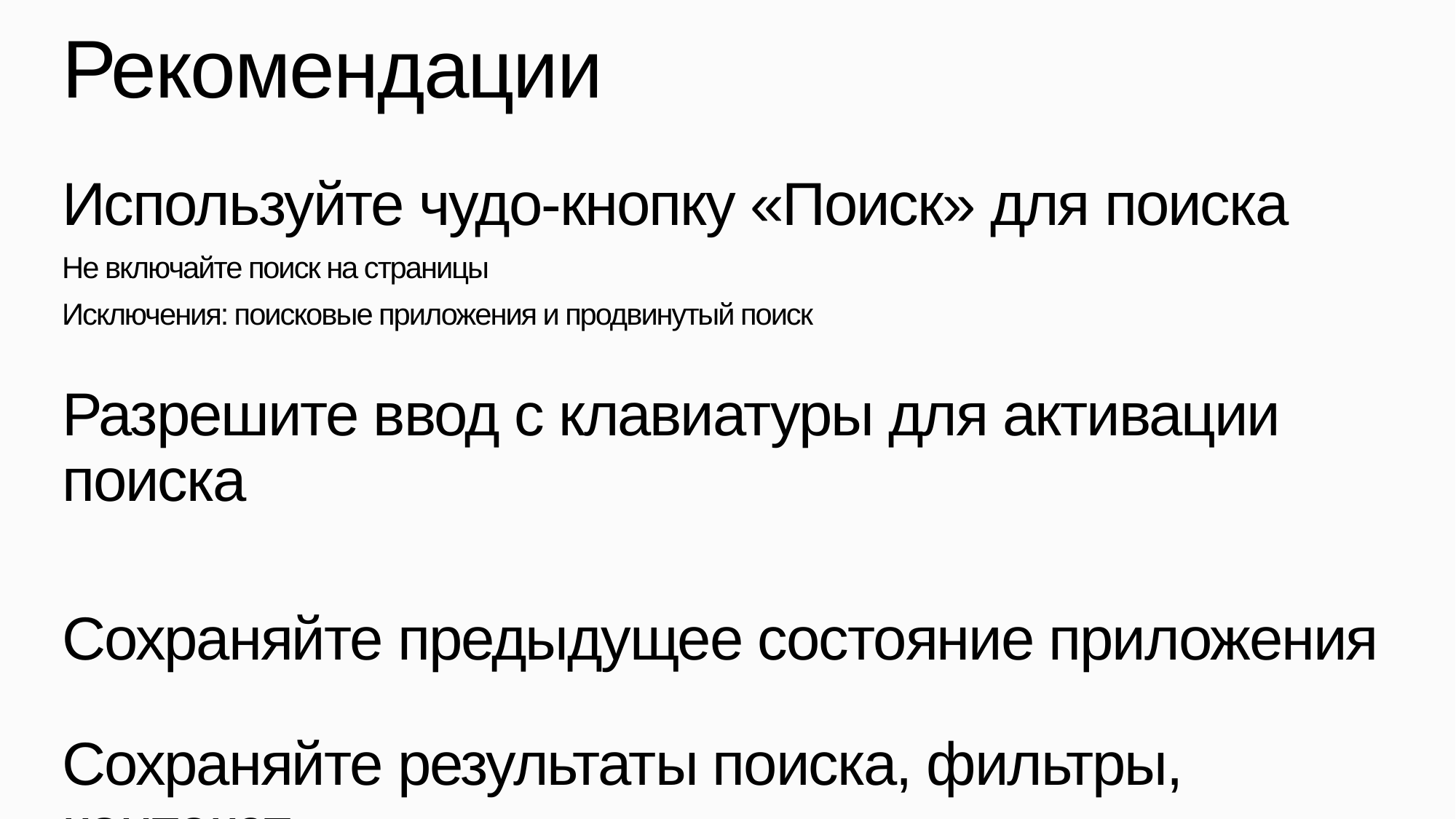

# Рекомендации
Используйте чудо-кнопку «Поиск» для поиска
Не включайте поиск на страницы
Исключения: поисковые приложения и продвинутый поиск

Разрешите ввод с клавиатуры для активации поиска

Сохраняйте предыдущее состояние приложения

Сохраняйте результаты поиска, фильтры, контекст
Пользователь может вернуться к вашему приложению, нажав на него в списке поиска